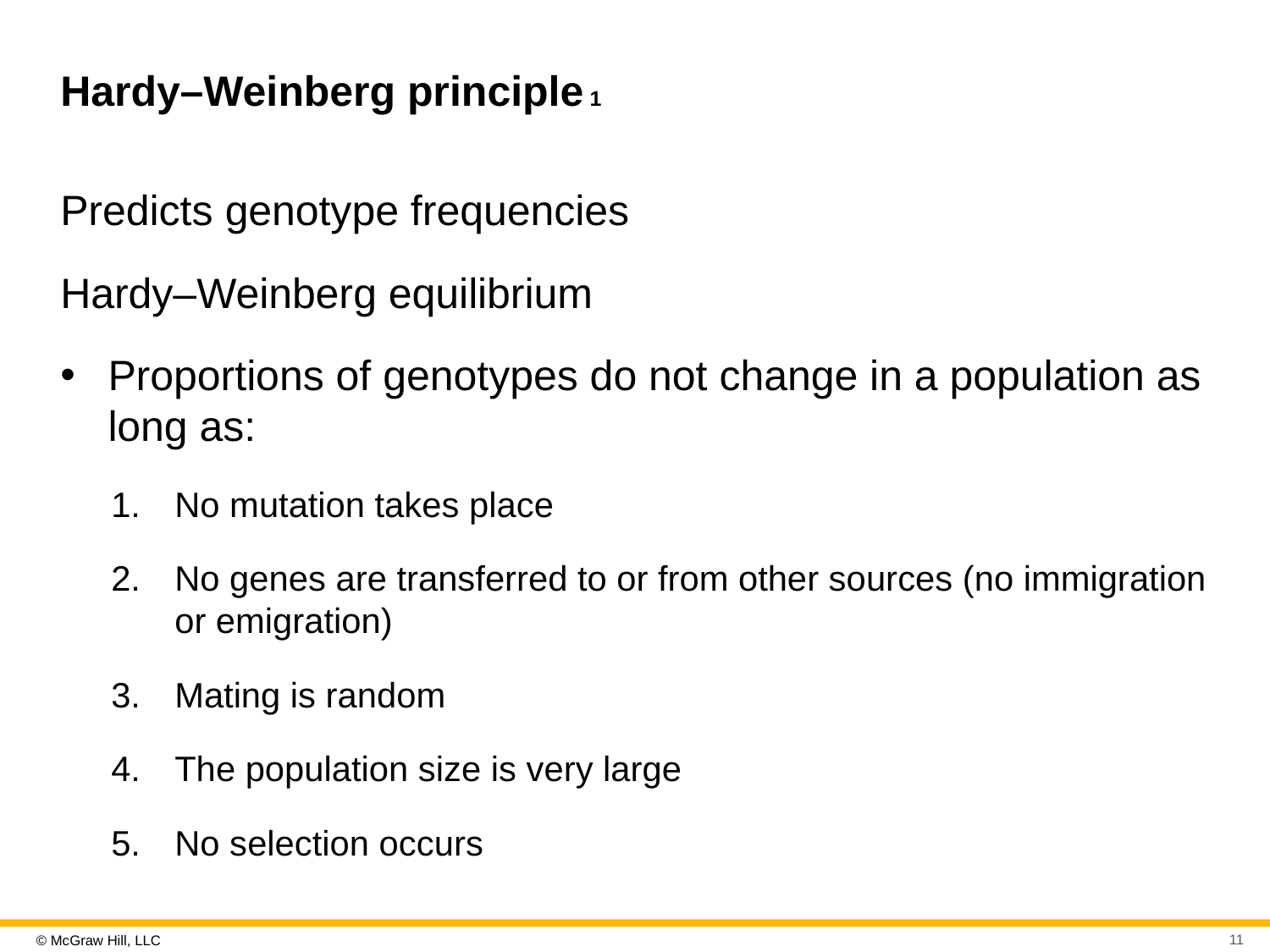

# Hardy–Weinberg principle 1
Predicts genotype frequencies
Hardy–Weinberg equilibrium
Proportions of genotypes do not change in a population as long as:
No mutation takes place
No genes are transferred to or from other sources (no immigration or emigration)
Mating is random
The population size is very large
No selection occurs
11